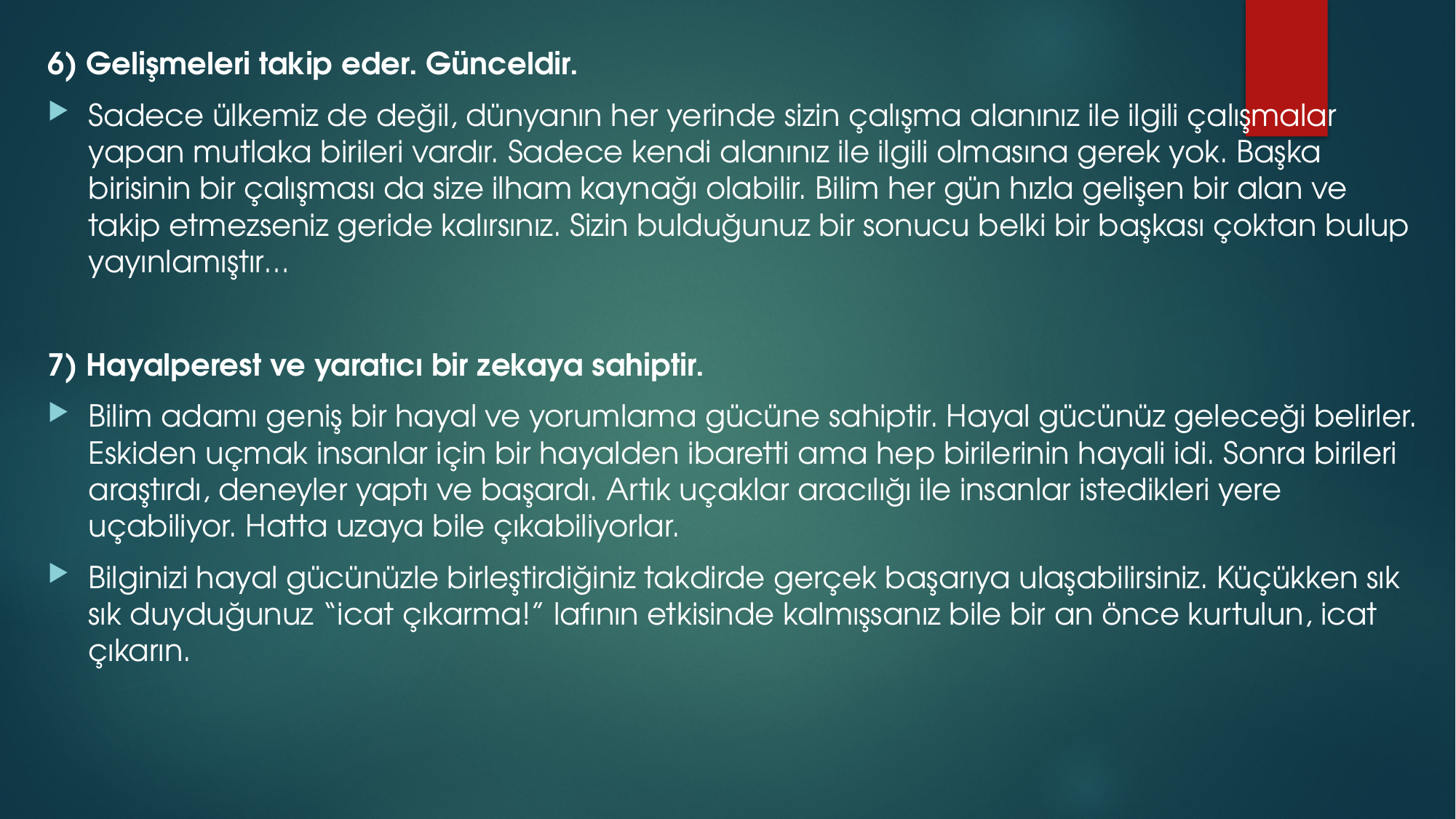

6) Gelişmeleri takip eder. Günceldir.
Sadece ülkemiz de değil, dünyanın her yerinde sizin çalışma alanınız ile ilgili çalışmalar yapan mutlaka birileri vardır. Sadece kendi alanınız ile ilgili olmasına gerek yok. Başka birisinin bir çalışması da size ilham kaynağı olabilir. Bilim her gün hızla gelişen bir alan ve takip etmezseniz geride kalırsınız. Sizin bulduğunuz bir sonucu belki bir başkası çoktan bulup yayınlamıştır…

7) Hayalperest ve yaratıcı bir zekaya sahiptir.
Bilim adamı geniş bir hayal ve yorumlama gücüne sahiptir. Hayal gücünüz geleceği belirler. Eskiden uçmak insanlar için bir hayalden ibaretti ama hep birilerinin hayali idi. Sonra birileri araştırdı, deneyler yaptı ve başardı. Artık uçaklar aracılığı ile insanlar istedikleri yere uçabiliyor. Hatta uzaya bile çıkabiliyorlar.
Bilginizi hayal gücünüzle birleştirdiğiniz takdirde gerçek başarıya ulaşabilirsiniz. Küçükken sık sık duyduğunuz “icat çıkarma!” lafının etkisinde kalmışsanız bile bir an önce kurtulun, icat çıkarın.